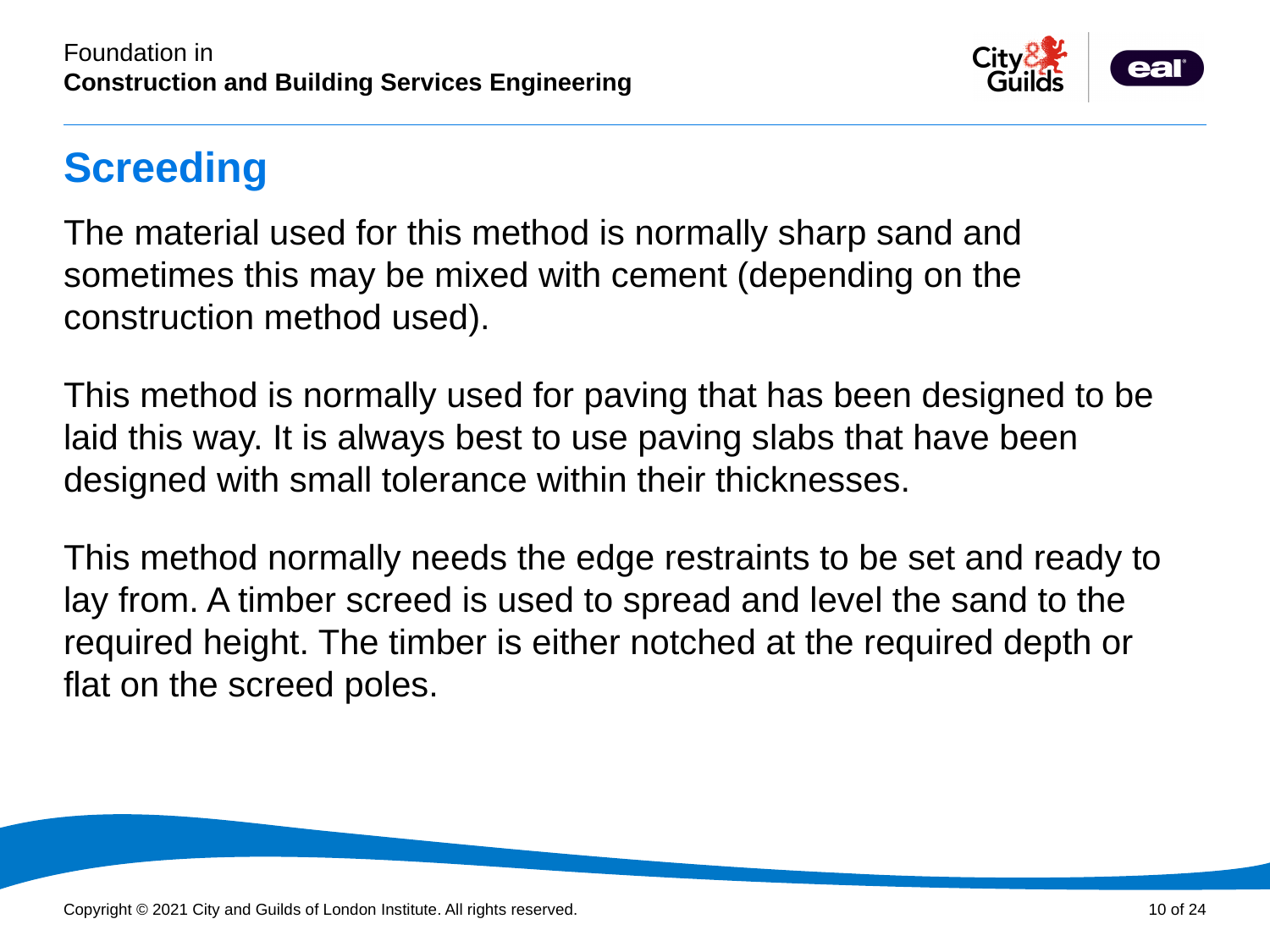

# Screeding
The material used for this method is normally sharp sand and sometimes this may be mixed with cement (depending on the construction method used).
This method is normally used for paving that has been designed to be laid this way. It is always best to use paving slabs that have been designed with small tolerance within their thicknesses.
This method normally needs the edge restraints to be set and ready to lay from. A timber screed is used to spread and level the sand to the required height. The timber is either notched at the required depth or flat on the screed poles.